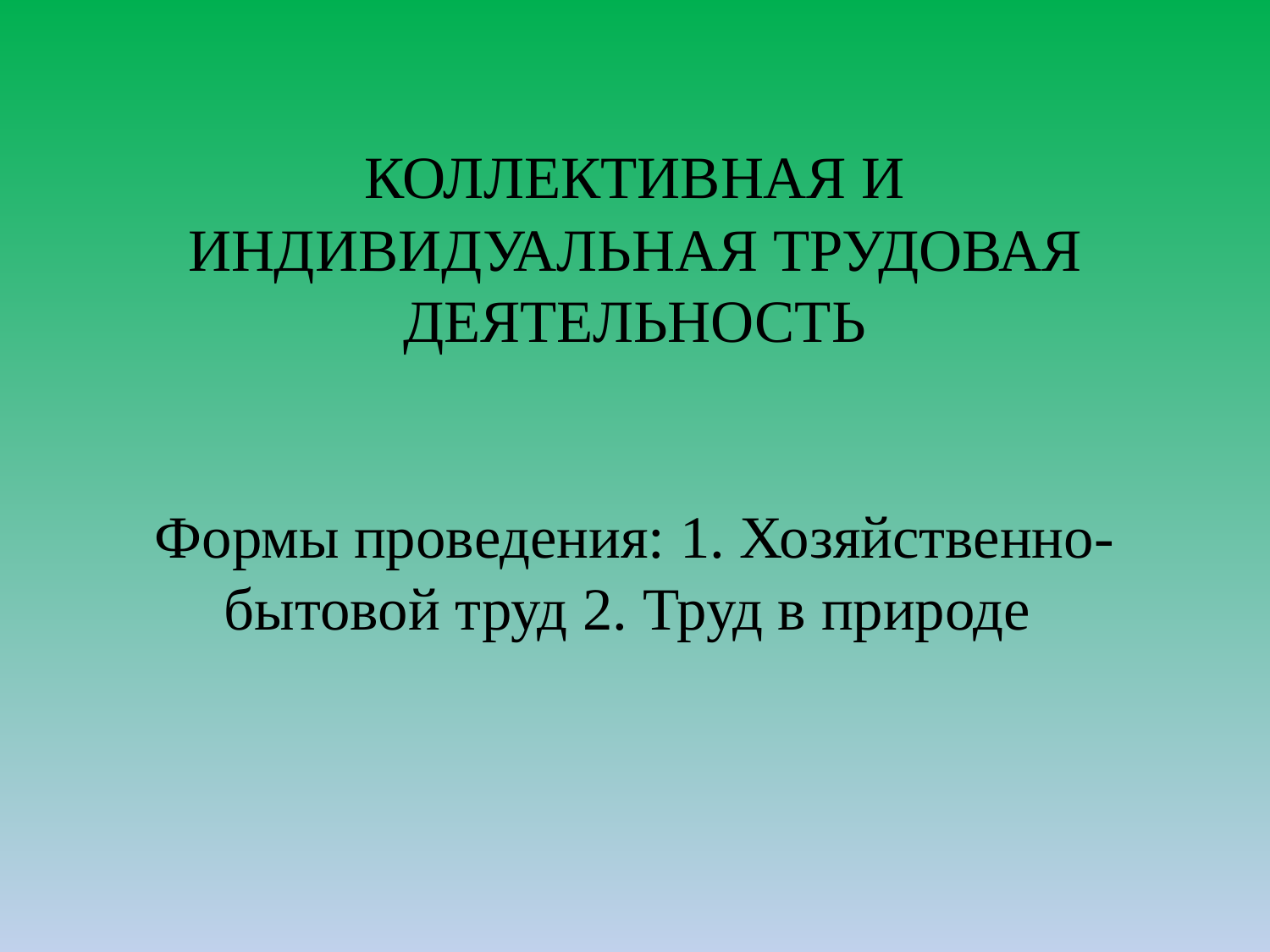

# КОЛЛЕКТИВНАЯ И ИНДИВИДУАЛЬНАЯ ТРУДОВАЯ ДЕЯТЕЛЬНОСТЬ Формы проведения: 1. Хозяйственно-бытовой труд 2. Труд в природе